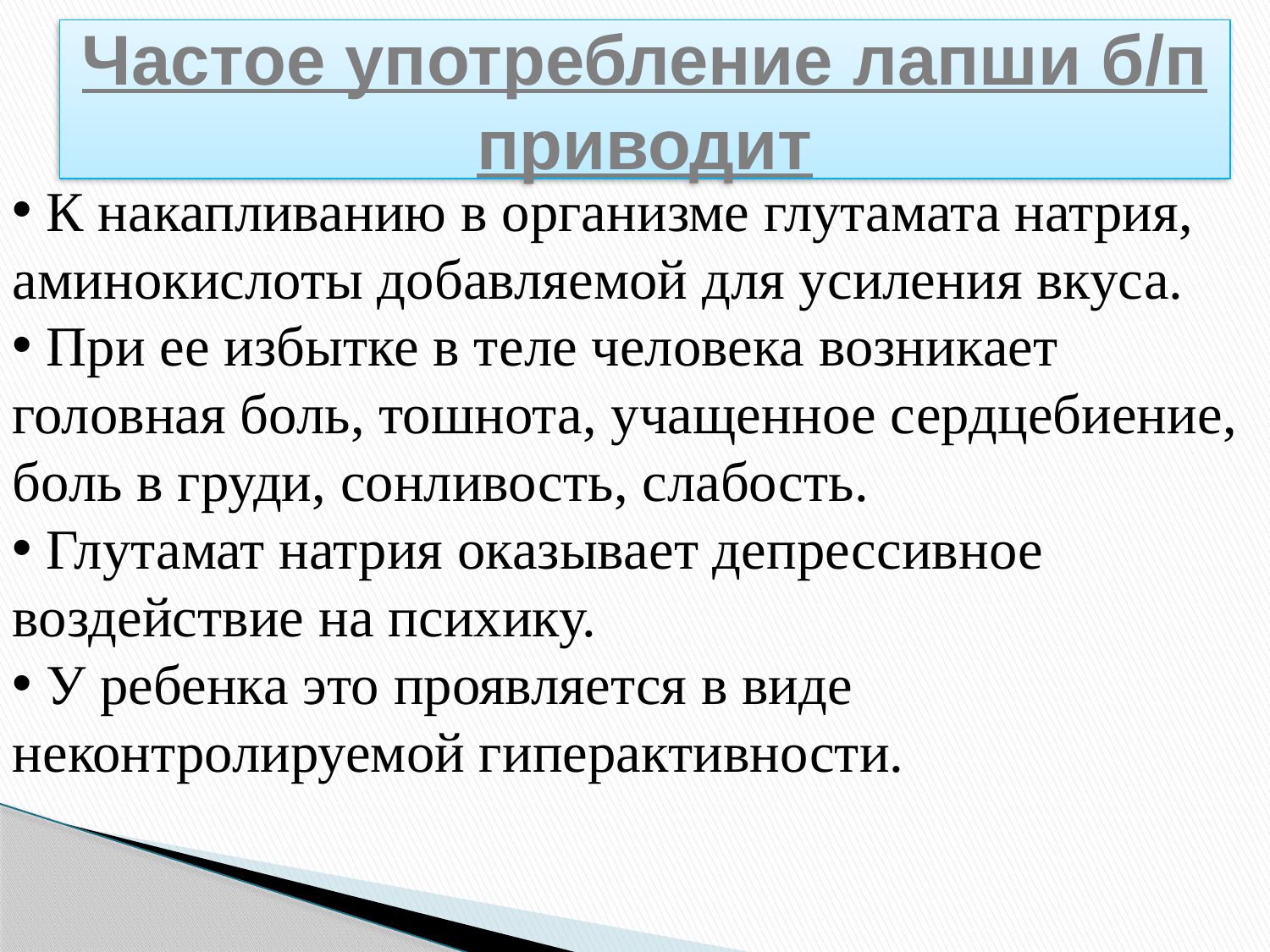

Частое употребление лапши б/п приводит
 К накапливанию в организме глутамата натрия, аминокислоты добавляемой для усиления вкуса.
 При ее избытке в теле человека возникает головная боль, тошнота, учащенное сердцебиение, боль в груди, сонливость, слабость.
 Глутамат натрия оказывает депрессивное воздействие на психику.
 У ребенка это проявляется в виде неконтролируемой гиперактивности.